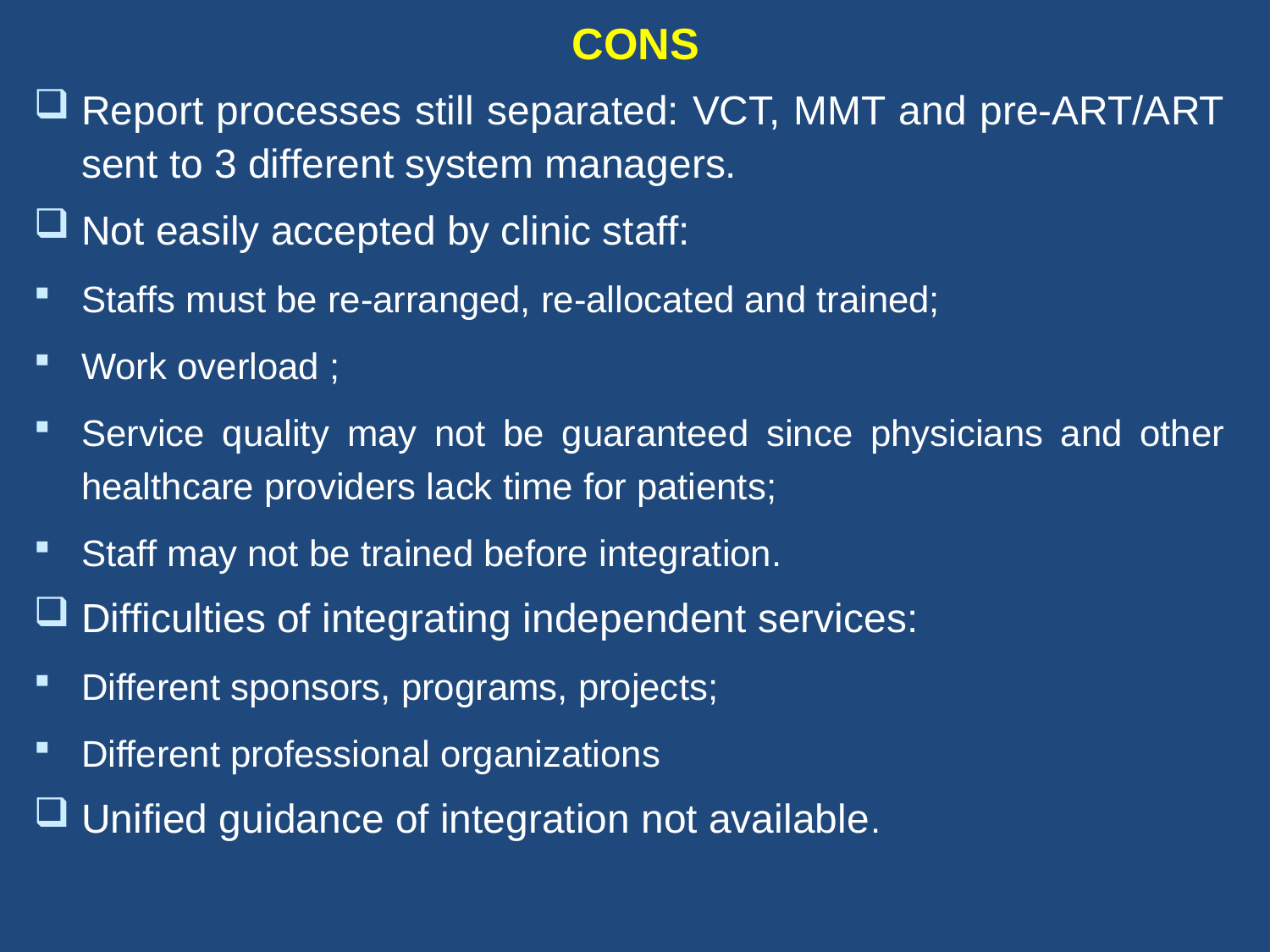

CONS
Report processes still separated: VCT, MMT and pre-ART/ART sent to 3 different system managers.
Not easily accepted by clinic staff:
Staffs must be re-arranged, re-allocated and trained;
Work overload ;
Service quality may not be guaranteed since physicians and other healthcare providers lack time for patients;
Staff may not be trained before integration.
Difficulties of integrating independent services:
Different sponsors, programs, projects;
Different professional organizations
Unified guidance of integration not available.